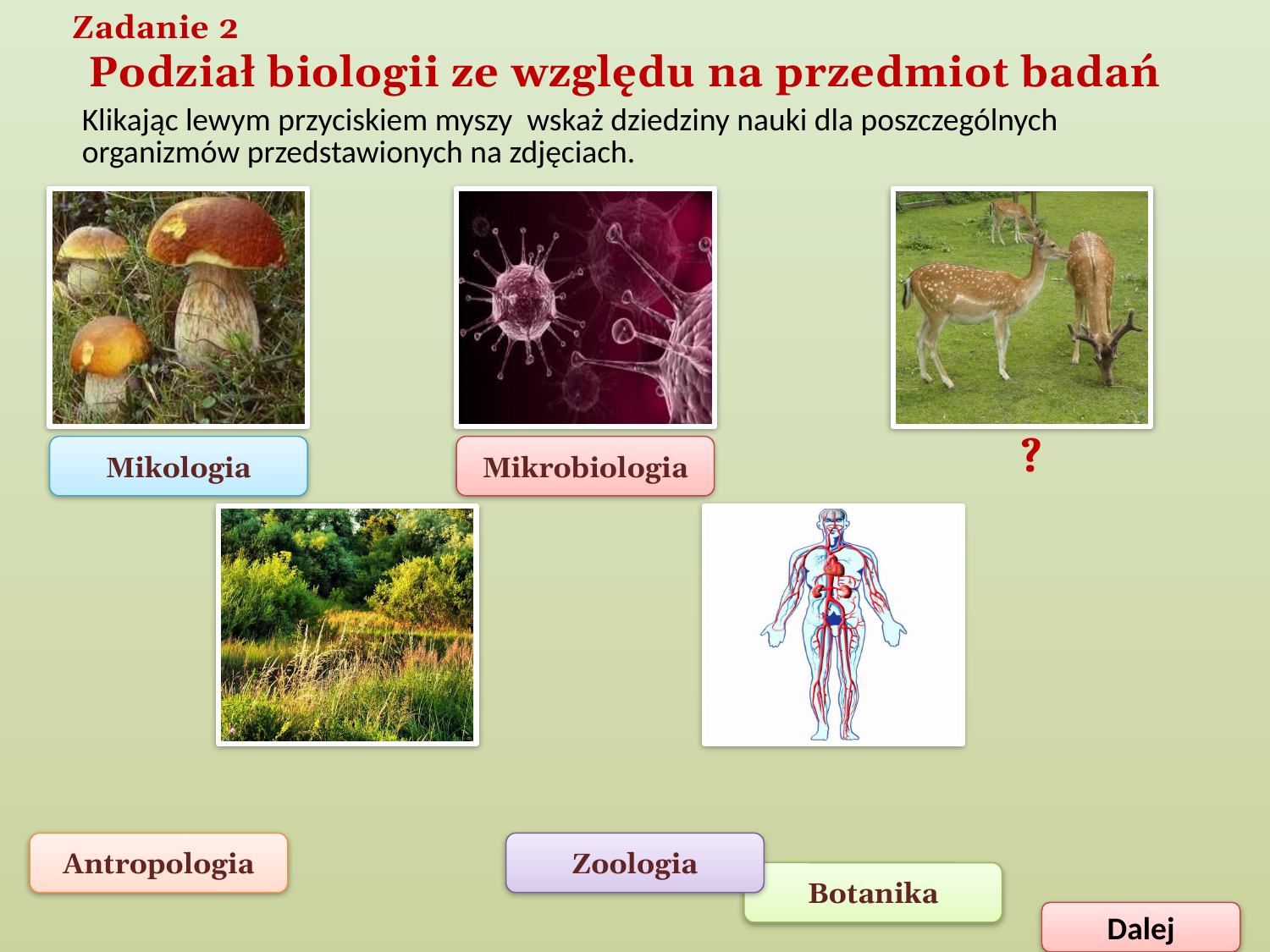

Zadanie 2
Podział biologii ze względu na przedmiot badań
Klikając lewym przyciskiem myszy  wskaż dziedziny nauki dla poszczególnych organizmów przedstawionych na zdjęciach.

?
Mikologia
Mikrobiologia

Antropologia
Zoologia
Botanika
Autor: Elżbieta Jarębska
Dalej